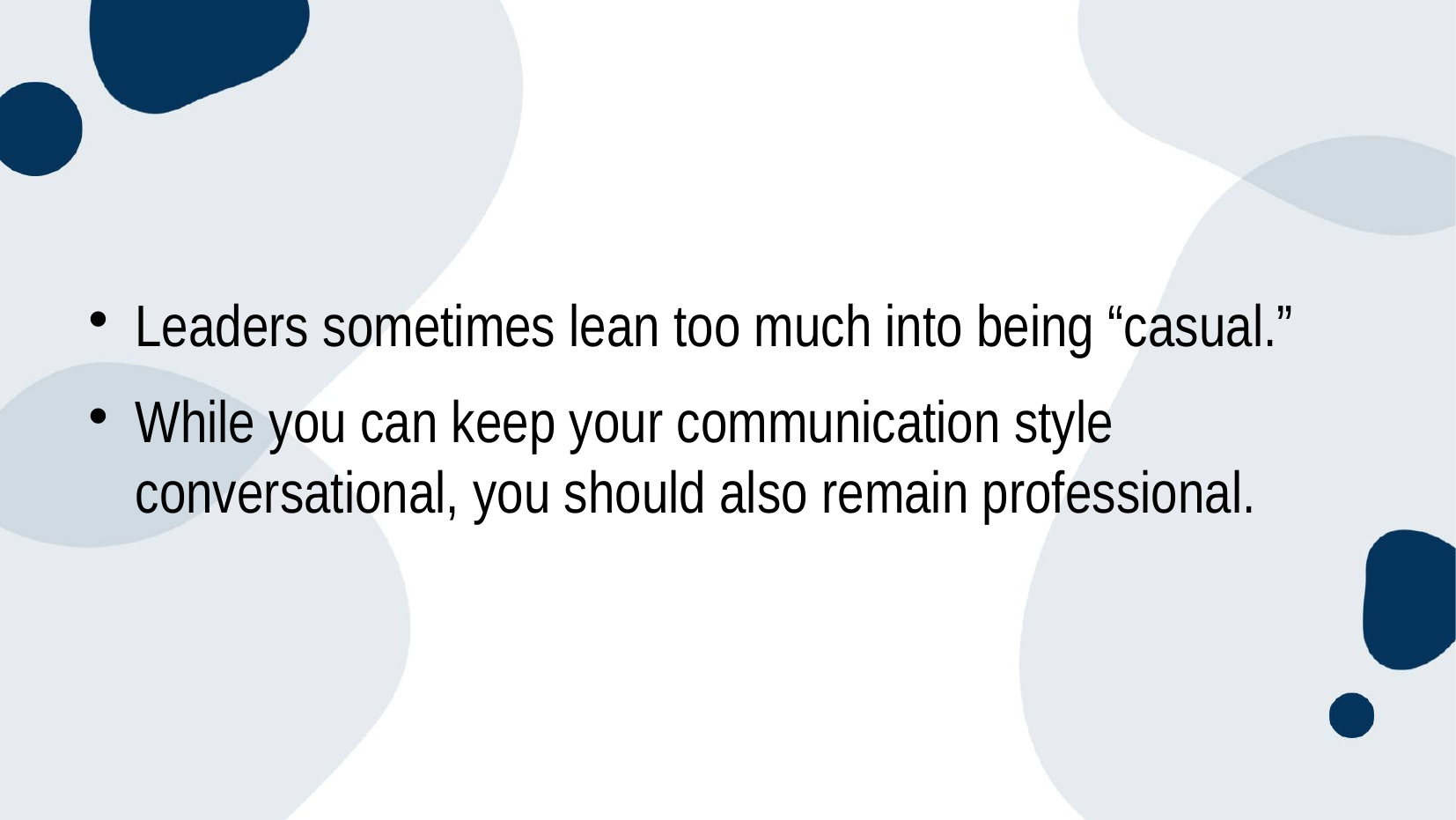

#
Leaders sometimes lean too much into being “casual.”
While you can keep your communication style conversational, you should also remain professional.